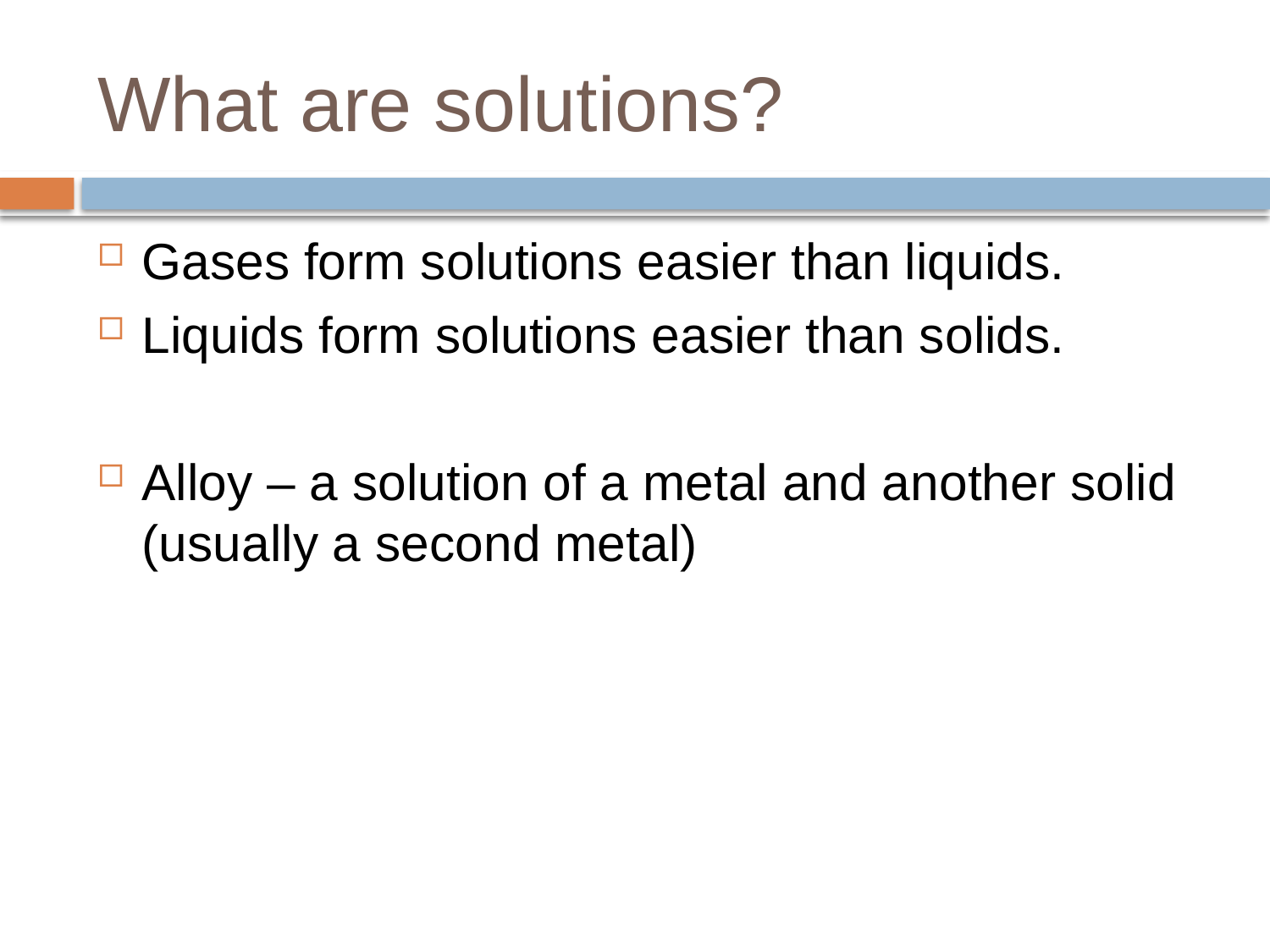

# What are solutions?
Gases form solutions easier than liquids.
Liquids form solutions easier than solids.

Alloy – a solution of a metal and another solid (usually a second metal)